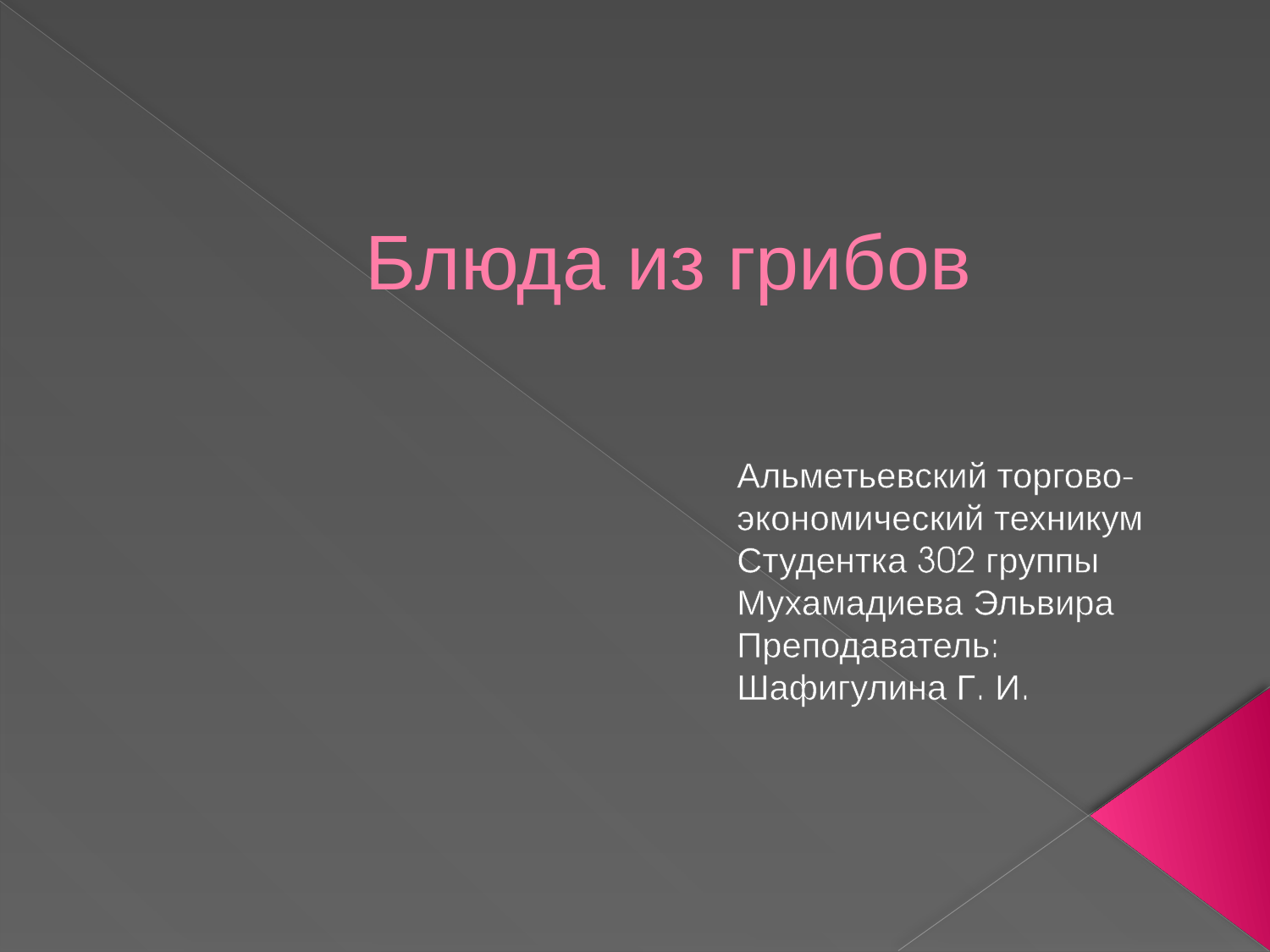

# Блюда из грибов
Альметьевский торгово-экономический техникум
Студентка 302 группы
Мухамадиева Эльвира
Преподаватель:
Шафигулина Г. И.